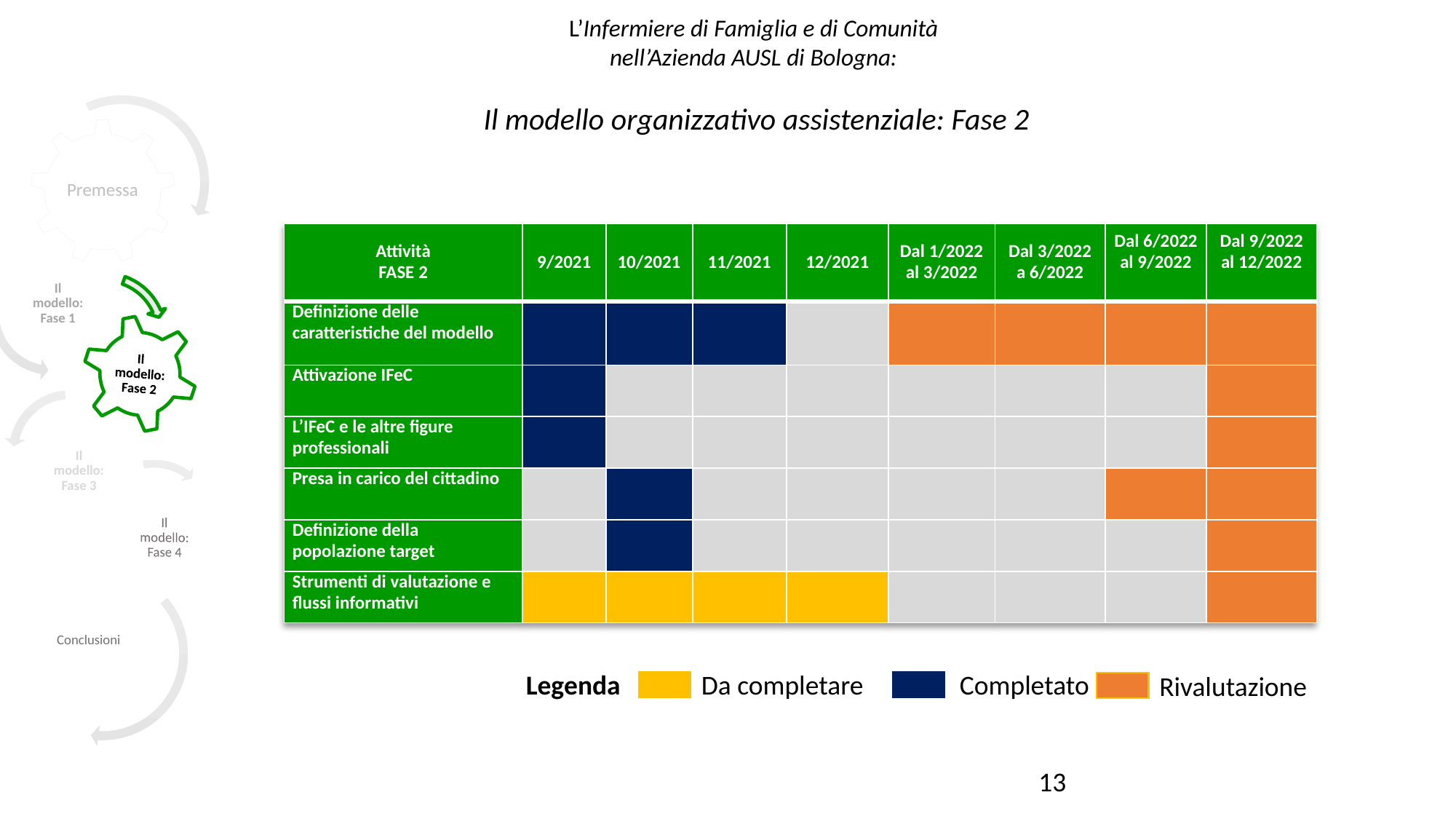

L’Infermiere di Famiglia e di Comunità
nell’Azienda AUSL di Bologna:

Il modello organizzativo assistenziale: Fase 2
Premessa
Il modello: Fase 1
Il modello: Fase 2
| Attività FASE 2 | 9/2021 | 10/2021 | 11/2021 | 12/2021 | Dal 1/2022 al 3/2022 | Dal 3/2022 a 6/2022 | Dal 6/2022 al 9/2022 | Dal 9/2022 al 12/2022 |
| --- | --- | --- | --- | --- | --- | --- | --- | --- |
| Definizione delle caratteristiche del modello |  |  |  |  |  |  |  |  |
| Attivazione IFeC |  |  |  |  |  |  |  |  |
| L’IFeC e le altre figure professionali |  |  |  |  |  |  |  |  |
| Presa in carico del cittadino |  |  |  |  |  |  |  |  |
| Definizione della popolazione target |  |  |  |  |  |  |  |  |
| Strumenti di valutazione e flussi informativi |  |  |  |  |  |  |  |  |
Conclusioni
Il modello: Fase 3
Il modello: Fase 4
Legenda
Da completare
Completato
Rivalutazione

13